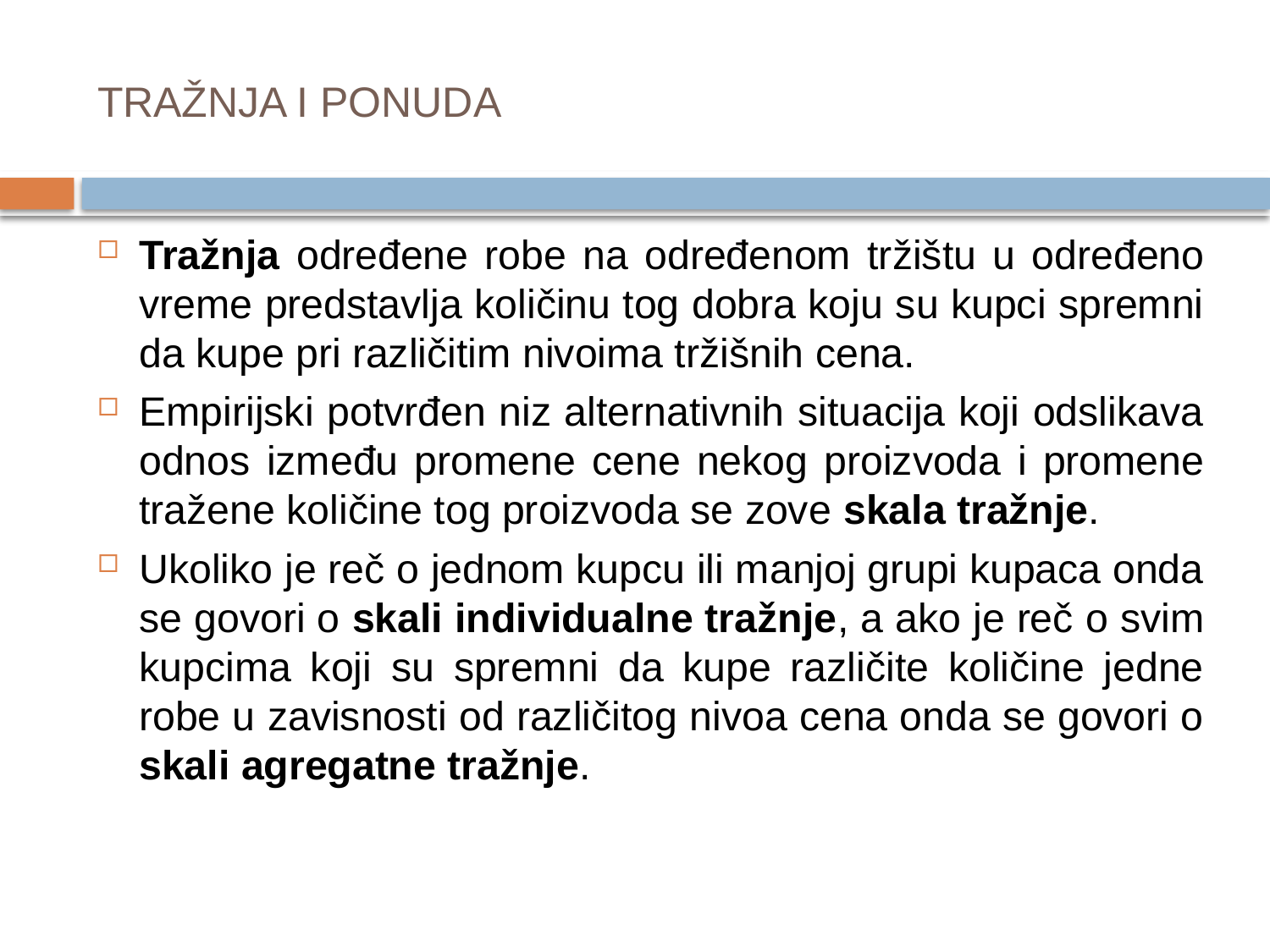

# TRAŽNJA I PONUDA
Tražnja određene robe na određenom tržištu u određeno vreme predstavlja količinu tog dobra koju su kupci spremni da kupe pri različitim nivoima tržišnih cena.
Empirijski potvrđen niz alternativnih situacija koji odslikava odnos između promene cene nekog proizvoda i promene tražene količine tog proizvoda se zove skala tražnje.
Ukoliko je reč o jednom kupcu ili manjoj grupi kupaca onda se govori o skali individualne tražnje, a ako je reč o svim kupcima koji su spremni da kupe različite količine jedne robe u zavisnosti od različitog nivoa cena onda se govori o skali agregatne tražnje.